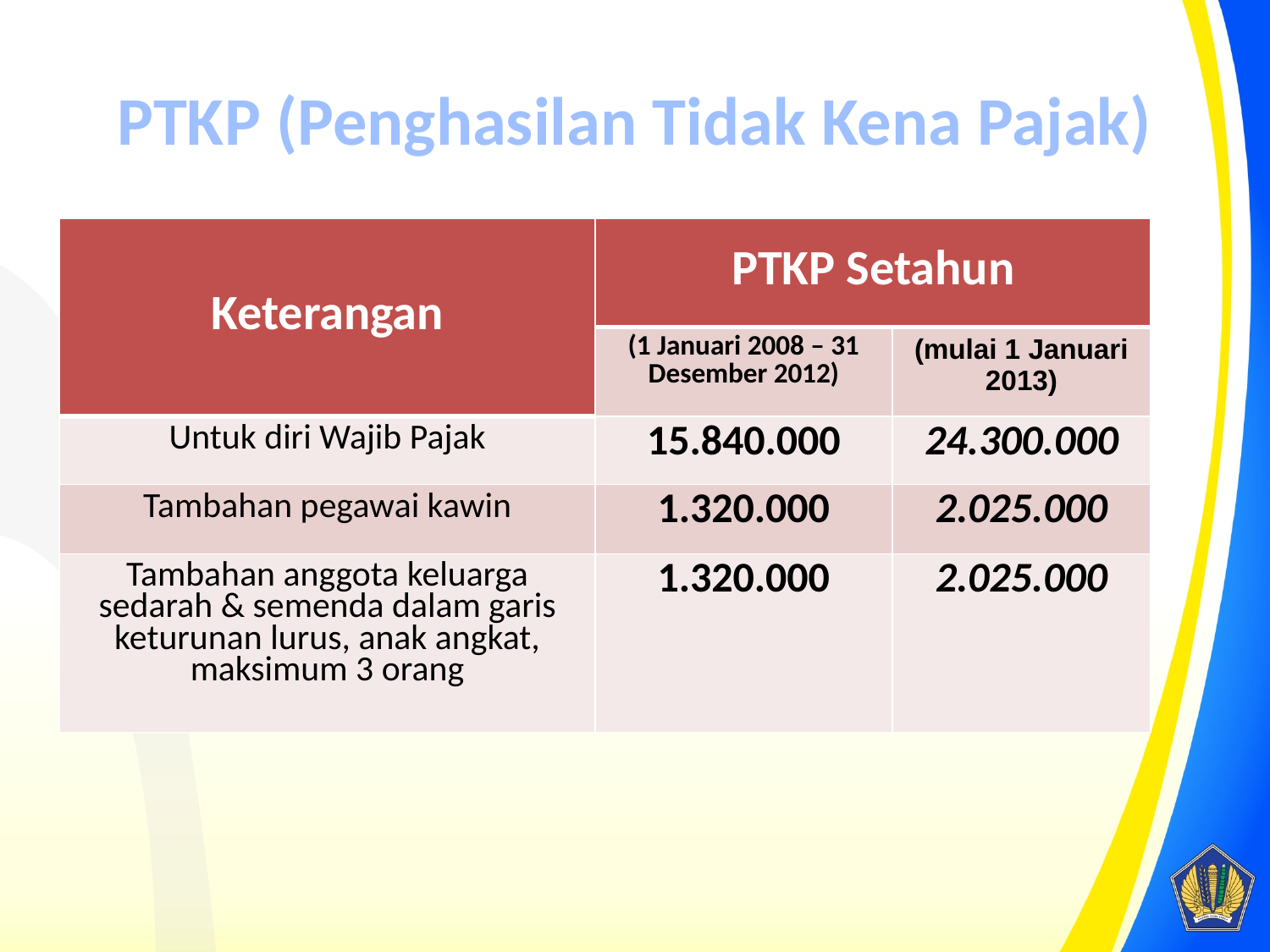

# PTKP (Penghasilan Tidak Kena Pajak)
| Keterangan | PTKP Setahun |  |
| --- | --- | --- |
|  | (1 Januari 2008 – 31 Desember 2012) | (mulai 1 Januari 2013) |
| Untuk diri Wajib Pajak | 15.840.000 | 24.300.000 |
| Tambahan pegawai kawin | 1.320.000 | 2.025.000 |
| Tambahan anggota keluarga sedarah & semenda dalam garis keturunan lurus, anak angkat, maksimum 3 orang | 1.320.000 | 2.025.000 |